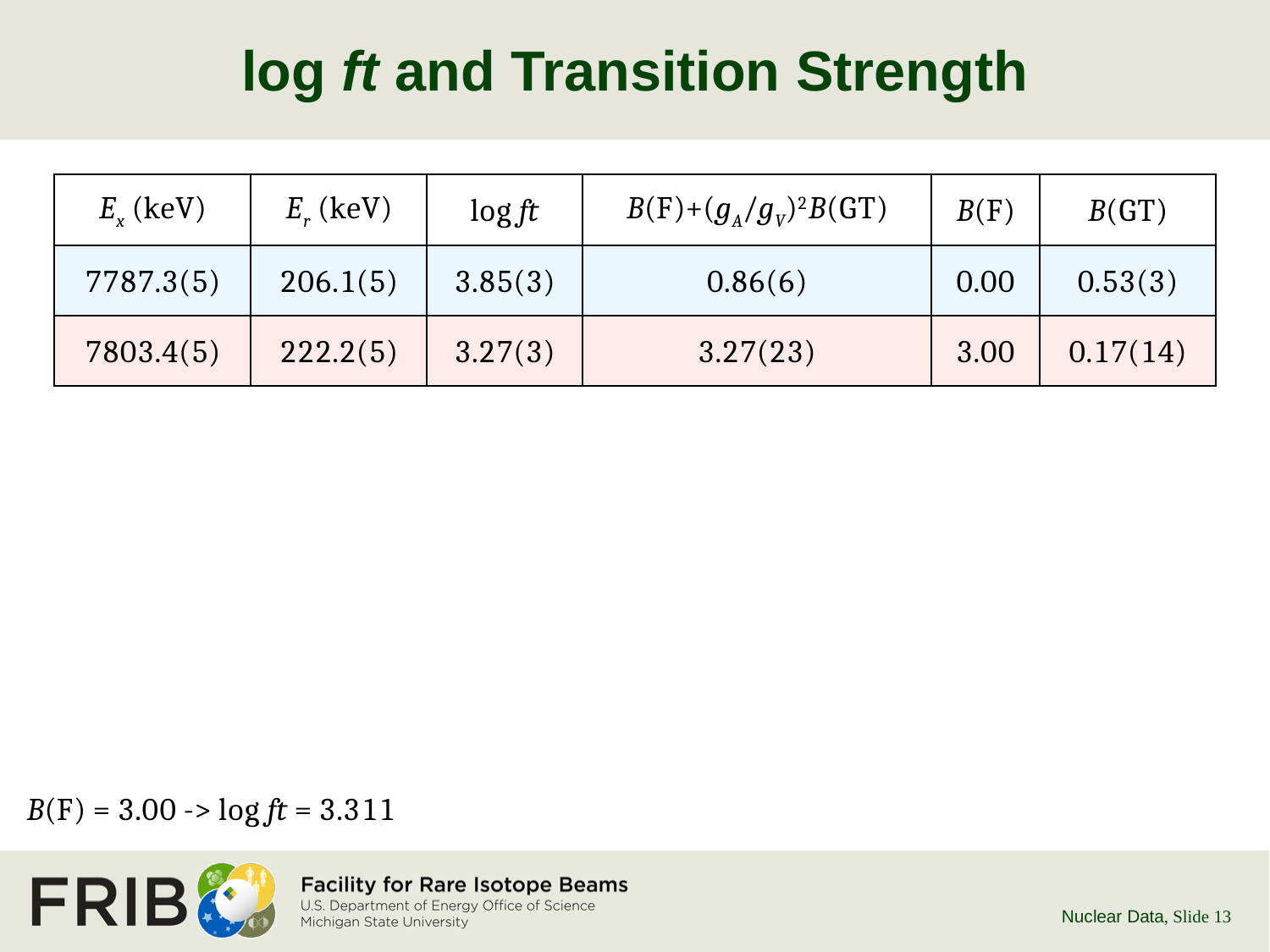

# log ft and Transition Strength
| Ex (keV) | Er (keV) | log ft | B(F)+(gA/gV)2B(GT) | B(F) | B(GT) |
| --- | --- | --- | --- | --- | --- |
| 7787.3(5) | 206.1(5) | 3.85(3) | 0.86(6) | 0.00 | 0.53(3) |
| 7803.4(5) | 222.2(5) | 3.27(3) | 3.27(23) | 3.00 | 0.17(14) |
B(F) = 3.00 -> log ft = 3.311
Nuclear Data
, Slide 13